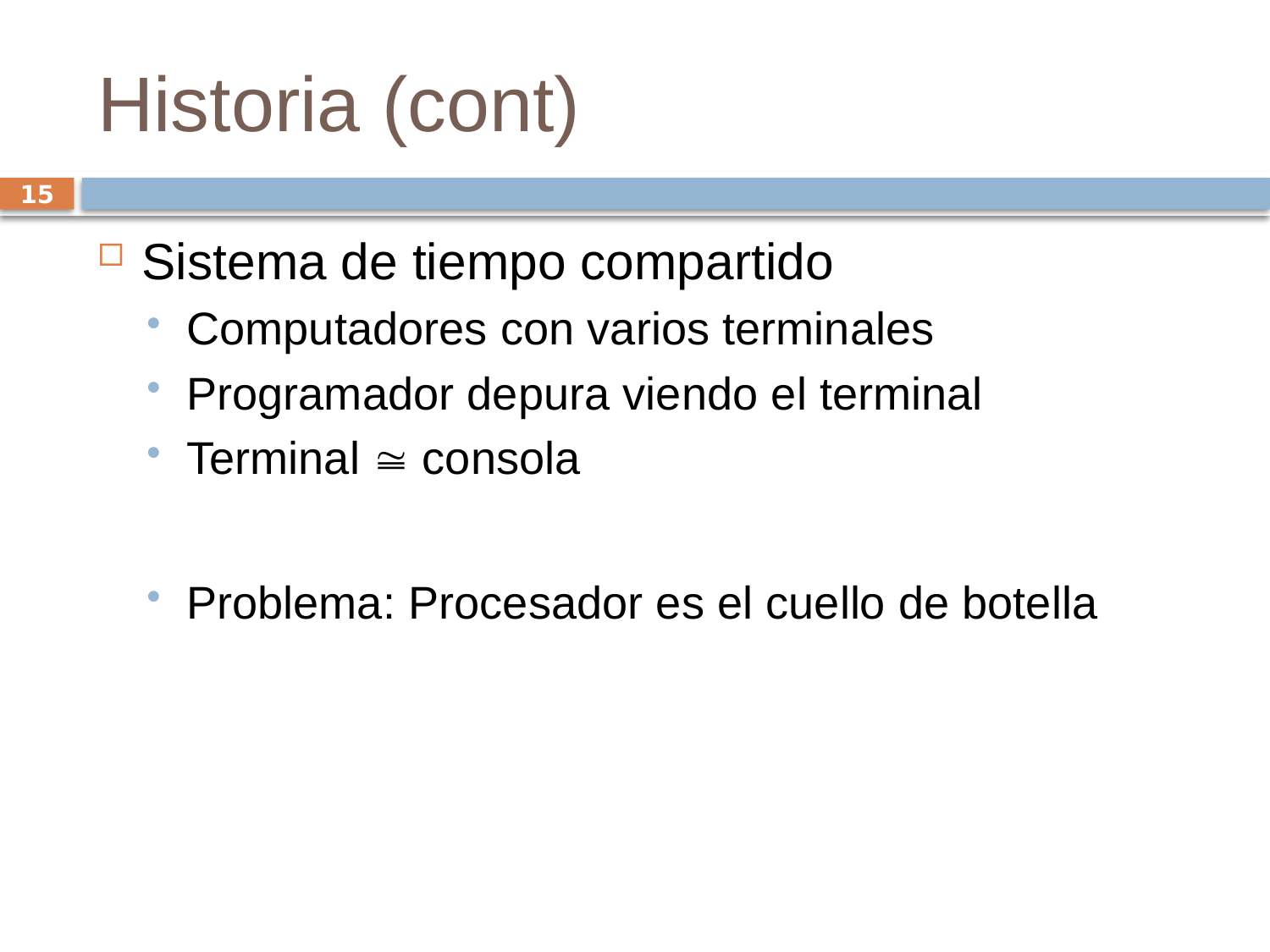

# Historia (cont)
15
Sistema de tiempo compartido
Computadores con varios terminales
Programador depura viendo el terminal
Terminal ≅ consola

Problema: Procesador es el cuello de botella